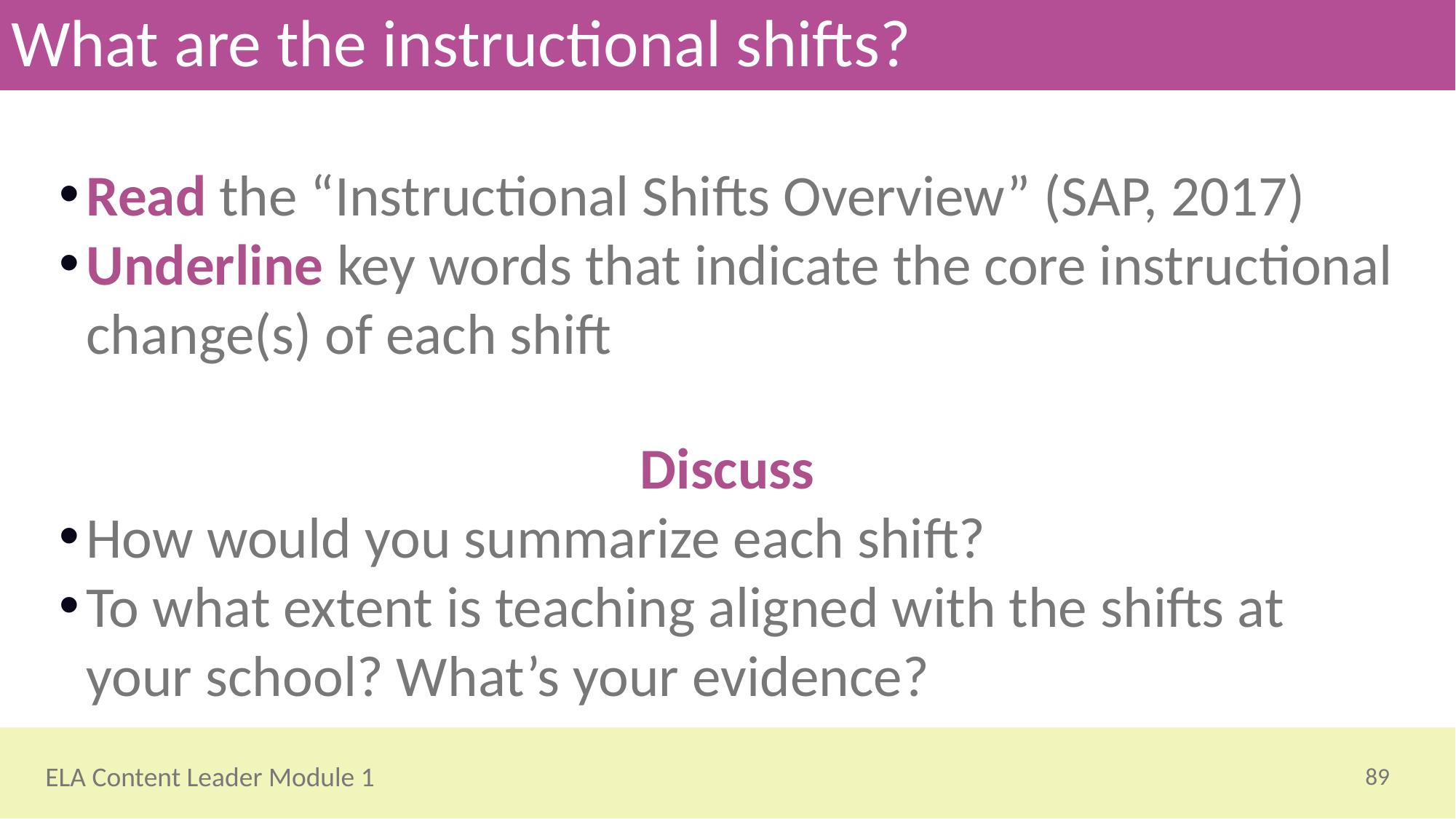

# What are the instructional shifts?
Read the “Instructional Shifts Overview” (SAP, 2017)
Underline key words that indicate the core instructional change(s) of each shift

Discuss
How would you summarize each shift?
To what extent is teaching aligned with the shifts at your school? What’s your evidence?

89